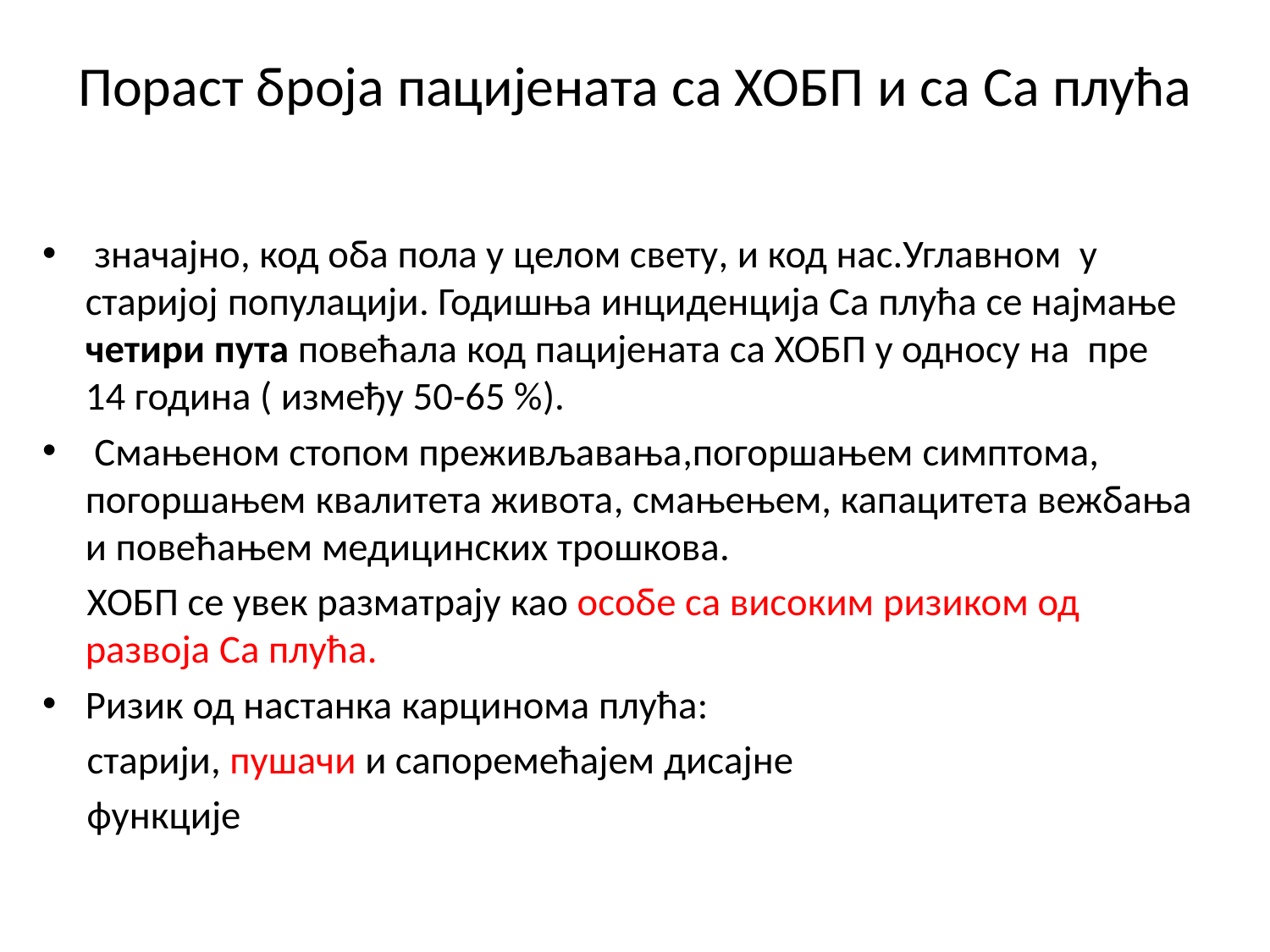

# Пораст броја пацијената са ХОБП и са Са плућа
 значајно, код оба пола у целом свету, и код нас.Углавном  у старијој популацији. Годишња инциденција Са плућа се најмање четири пута повећала код пацијената са ХОБП у односу на  пре 14 година ( између 50-65 %).
 Смањеном стопом преживљавања,погоршањем симптома, погоршањем квалитета живота, смањењем, капацитета вежбања и повећањем медицинских трошкова.
     ХОБП се увек разматрају као особе са високим ризиком од развоја Са плућа.
Ризик од настанка карцинома плућа:
     старији, пушачи и сапоремећајем дисајне
     функције